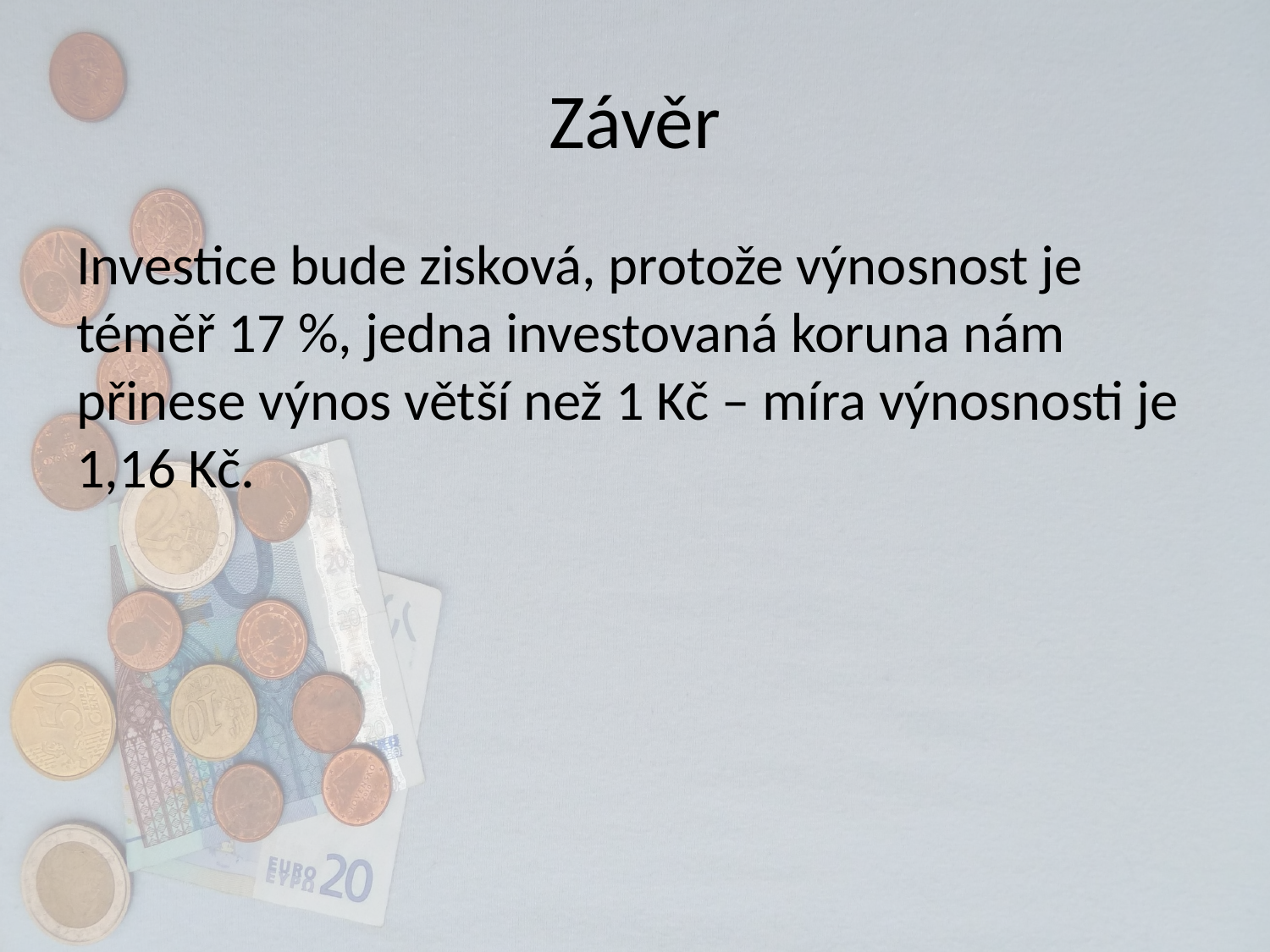

# Závěr
Investice bude zisková, protože výnosnost je téměř 17 %, jedna investovaná koruna nám přinese výnos větší než 1 Kč – míra výnosnosti je 1,16 Kč.